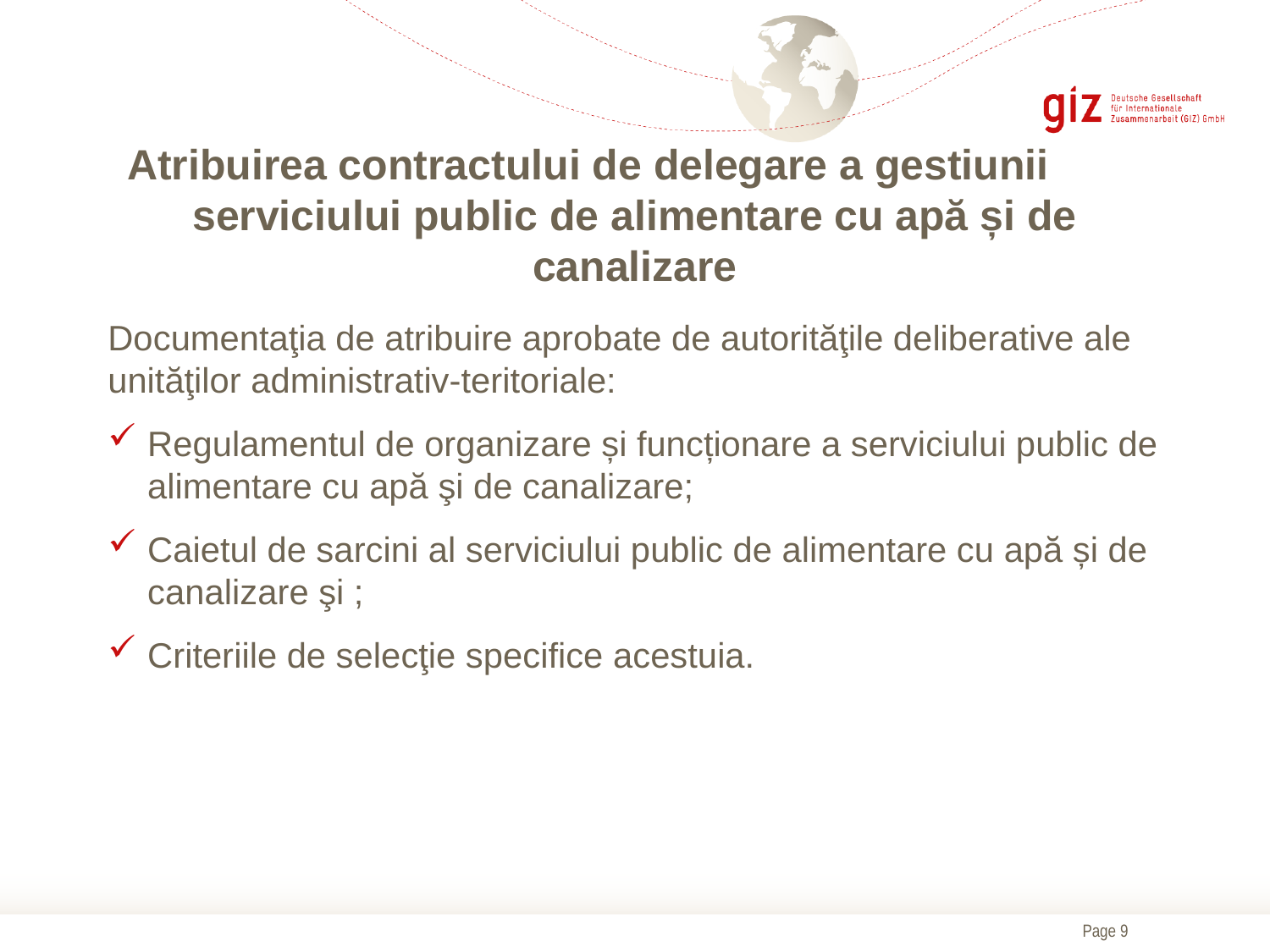

# Atribuirea contractului de delegare a gestiunii 	serviciului public de alimentare cu apă și de canalizare
Documentaţia de atribuire aprobate de autorităţile deliberative ale unităţilor administrativ-teritoriale:
Regulamentul de organizare și funcționare a serviciului public de alimentare cu apă şi de canalizare;
Caietul de sarcini al serviciului public de alimentare cu apă și de canalizare şi ;
Criteriile de selecţie specifice acestuia.